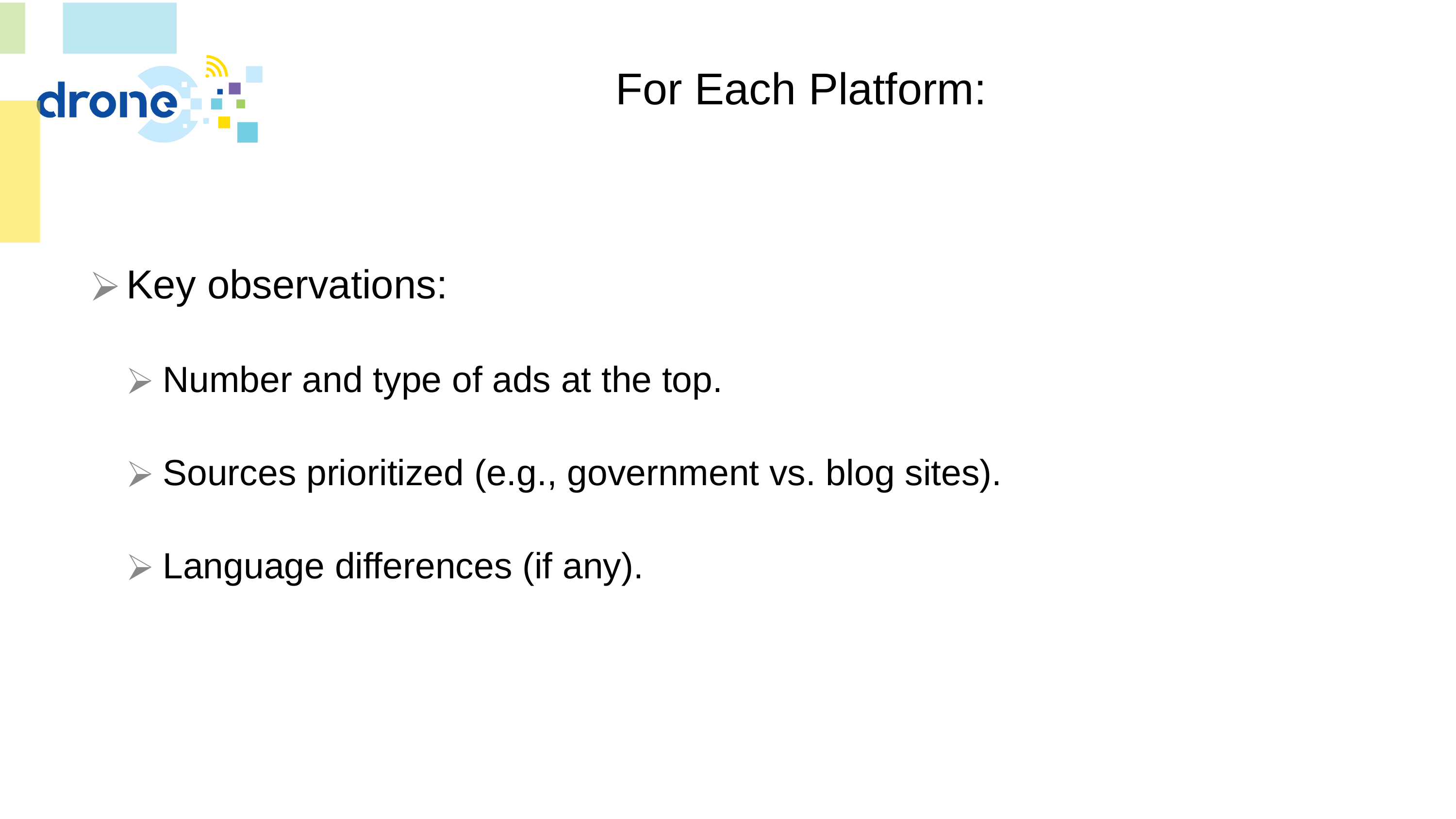

# For Each Platform:

Key observations:
Number and type of ads at the top.
Sources prioritized (e.g., government vs. blog sites).
Language differences (if any).